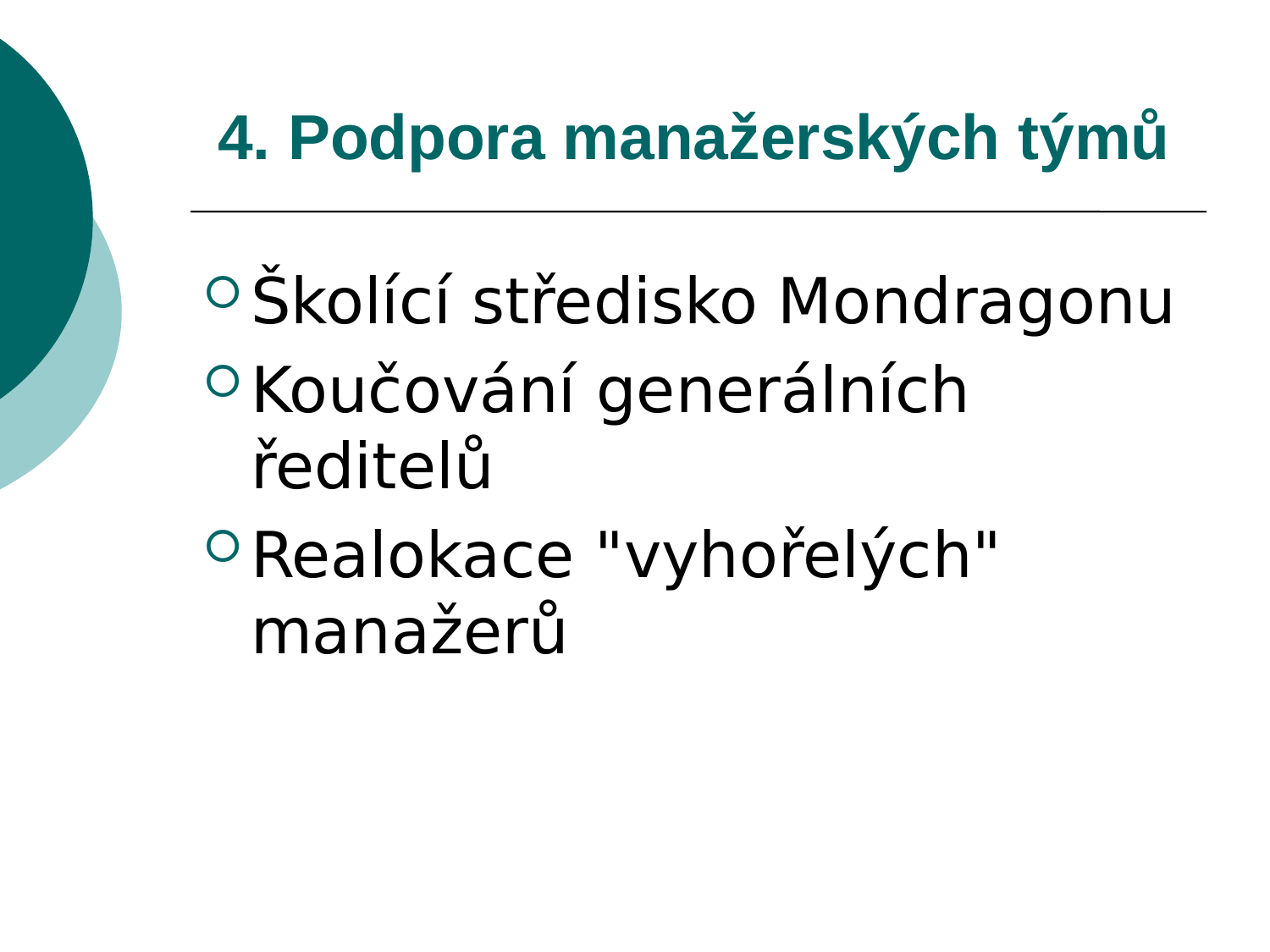

# 4. Podpora manažerských týmů
Školící středisko Mondragonu
Koučování generálních ředitelů
Realokace "vyhořelých" manažerů